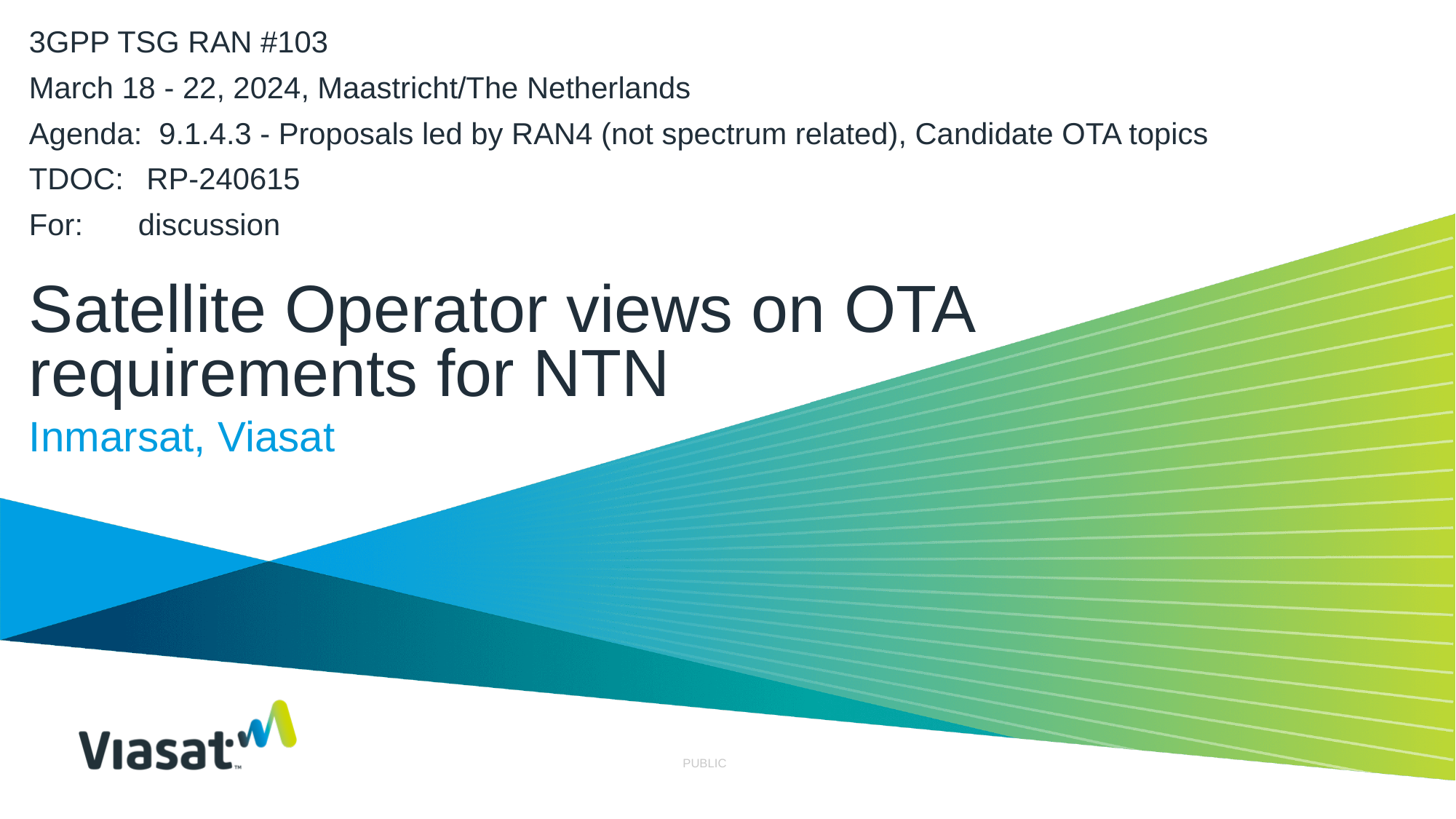

3GPP TSG RAN #103
March 18 - 22, 2024, Maastricht/The Netherlands
Agenda:  9.1.4.3 - Proposals led by RAN4 (not spectrum related), Candidate OTA topics
TDOC:	 RP-240615
For:	discussion
# Satellite Operator views on OTA requirements for NTN
Inmarsat, Viasat
PUBLIC